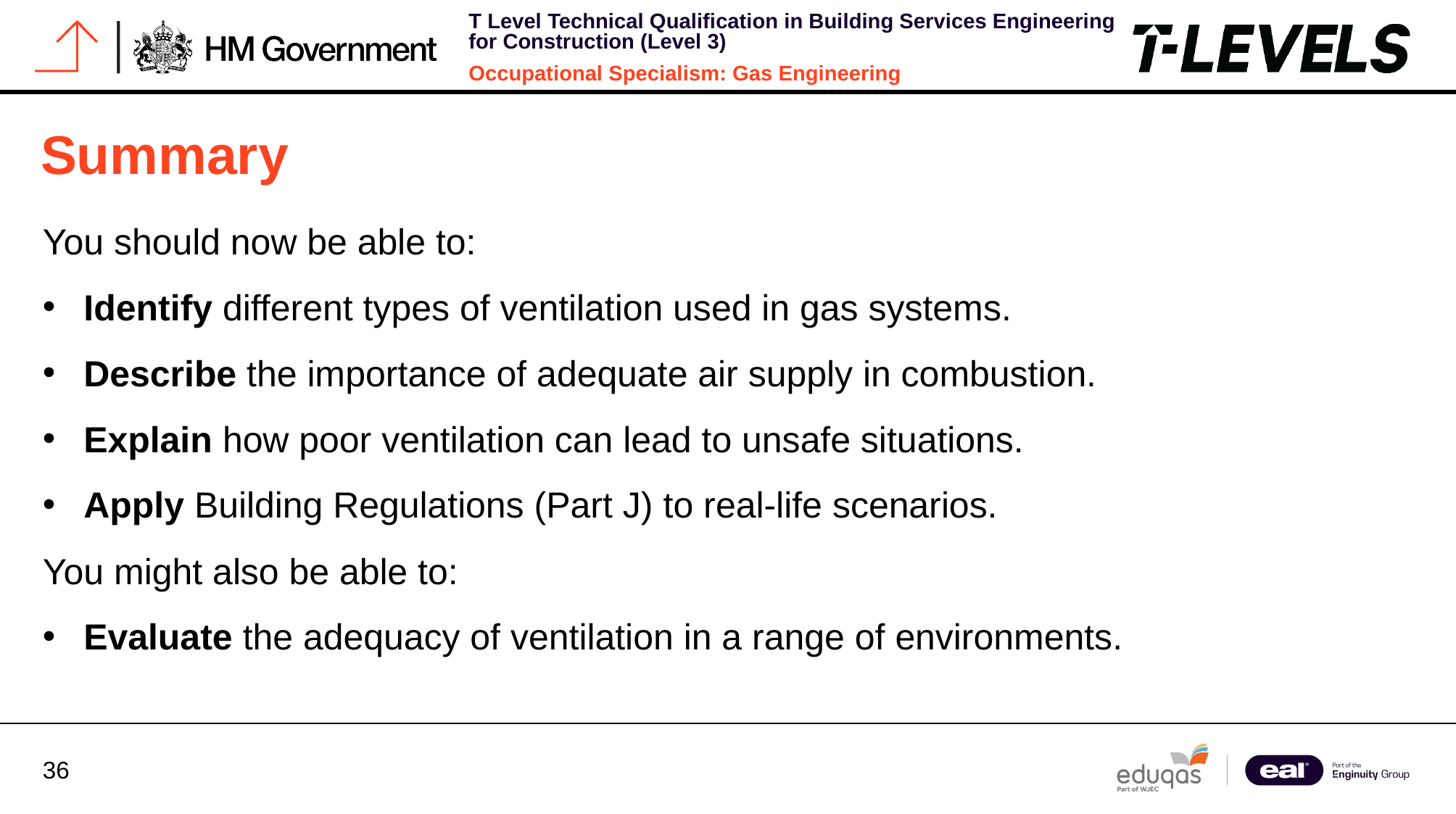

# Summary
You should now be able to:
Identify different types of ventilation used in gas systems.
Describe the importance of adequate air supply in combustion.
Explain how poor ventilation can lead to unsafe situations.
Apply Building Regulations (Part J) to real-life scenarios.
You might also be able to:
Evaluate the adequacy of ventilation in a range of environments.